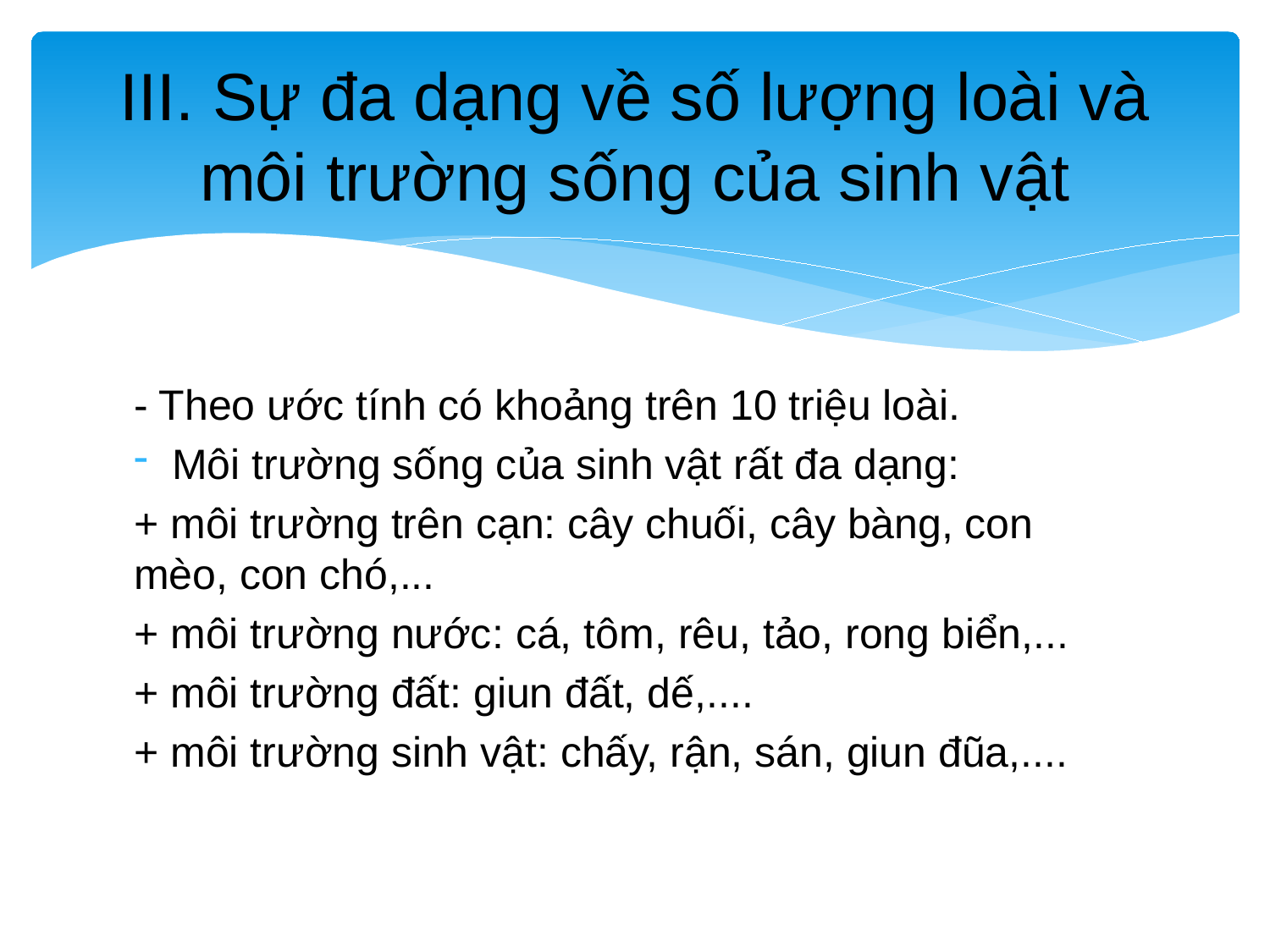

# III. Sự đa dạng về số lượng loài và môi trường sống của sinh vật
- Theo ước tính có khoảng trên 10 triệu loài.
Môi trường sống của sinh vật rất đa dạng:
+ môi trường trên cạn: cây chuối, cây bàng, con mèo, con chó,...
+ môi trường nước: cá, tôm, rêu, tảo, rong biển,...
+ môi trường đất: giun đất, dế,....
+ môi trường sinh vật: chấy, rận, sán, giun đũa,....